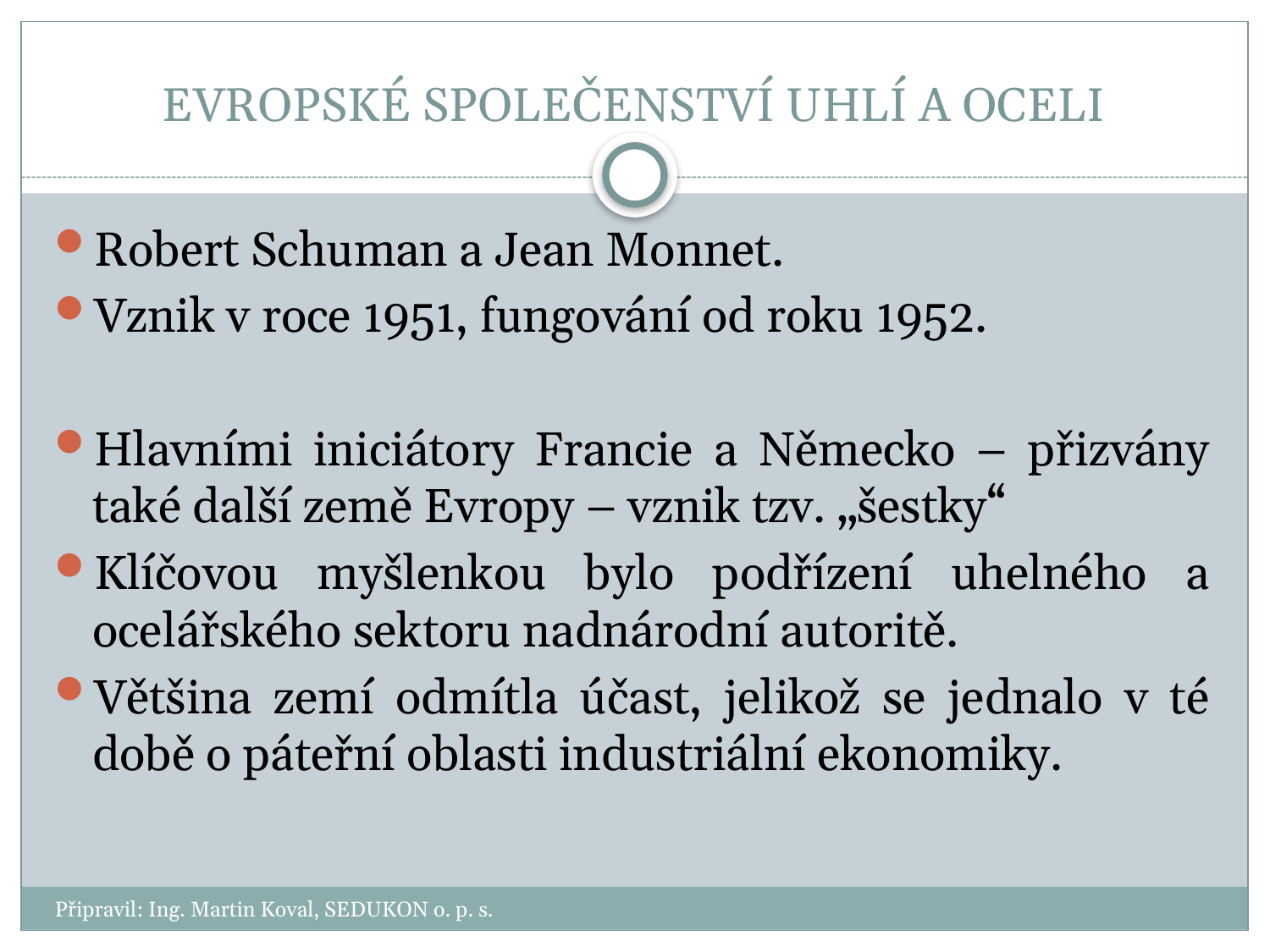

# EVROPSKÉ SPOLEČENSTVÍ UHLÍ A OCELI
Robert Schuman a Jean Monnet.
Vznik v roce 1951, fungování od roku 1952.

Hlavními iniciátory Francie a Německo – přizvány také další země Evropy – vznik tzv. „šestky“
Klíčovou myšlenkou bylo podřízení uhelného a ocelářského sektoru nadnárodní autoritě.
Většina zemí odmítla účast, jelikož se jednalo v té době o páteřní oblasti industriální ekonomiky.

Připravil: Ing. Martin Koval, SEDUKON o. p. s.